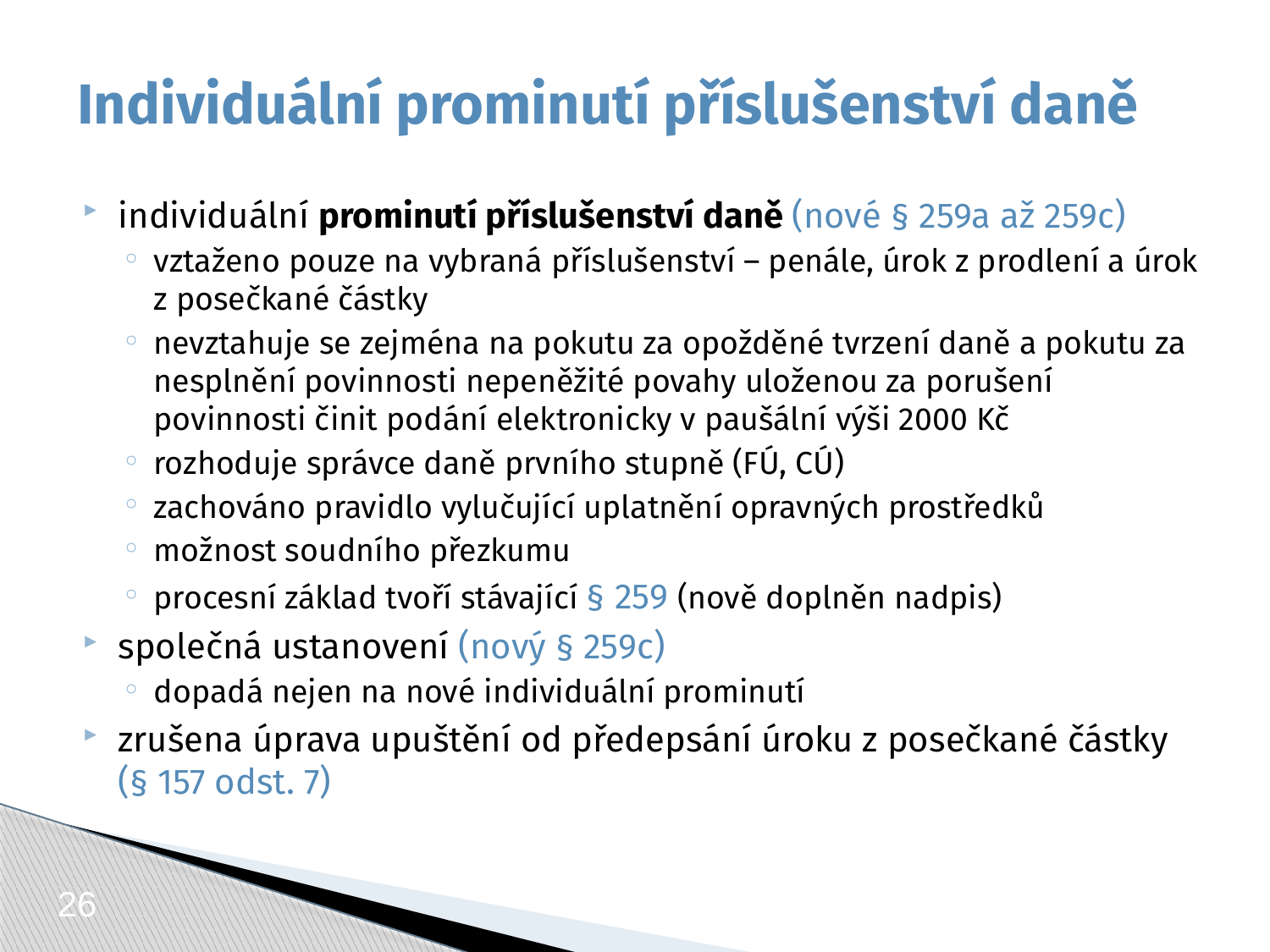

# Individuální prominutí příslušenství daně
individuální prominutí příslušenství daně (nové § 259a až 259c)
vztaženo pouze na vybraná příslušenství – penále, úrok z prodlení a úrok z posečkané částky
nevztahuje se zejména na pokutu za opožděné tvrzení daně a pokutu za nesplnění povinnosti nepeněžité povahy uloženou za porušení povinnosti činit podání elektronicky v paušální výši 2000 Kč
rozhoduje správce daně prvního stupně (FÚ, CÚ)
zachováno pravidlo vylučující uplatnění opravných prostředků
možnost soudního přezkumu
procesní základ tvoří stávající § 259 (nově doplněn nadpis)
společná ustanovení (nový § 259c)
dopadá nejen na nové individuální prominutí
zrušena úprava upuštění od předepsání úroku z posečkané částky
(§ 157 odst. 7)

26